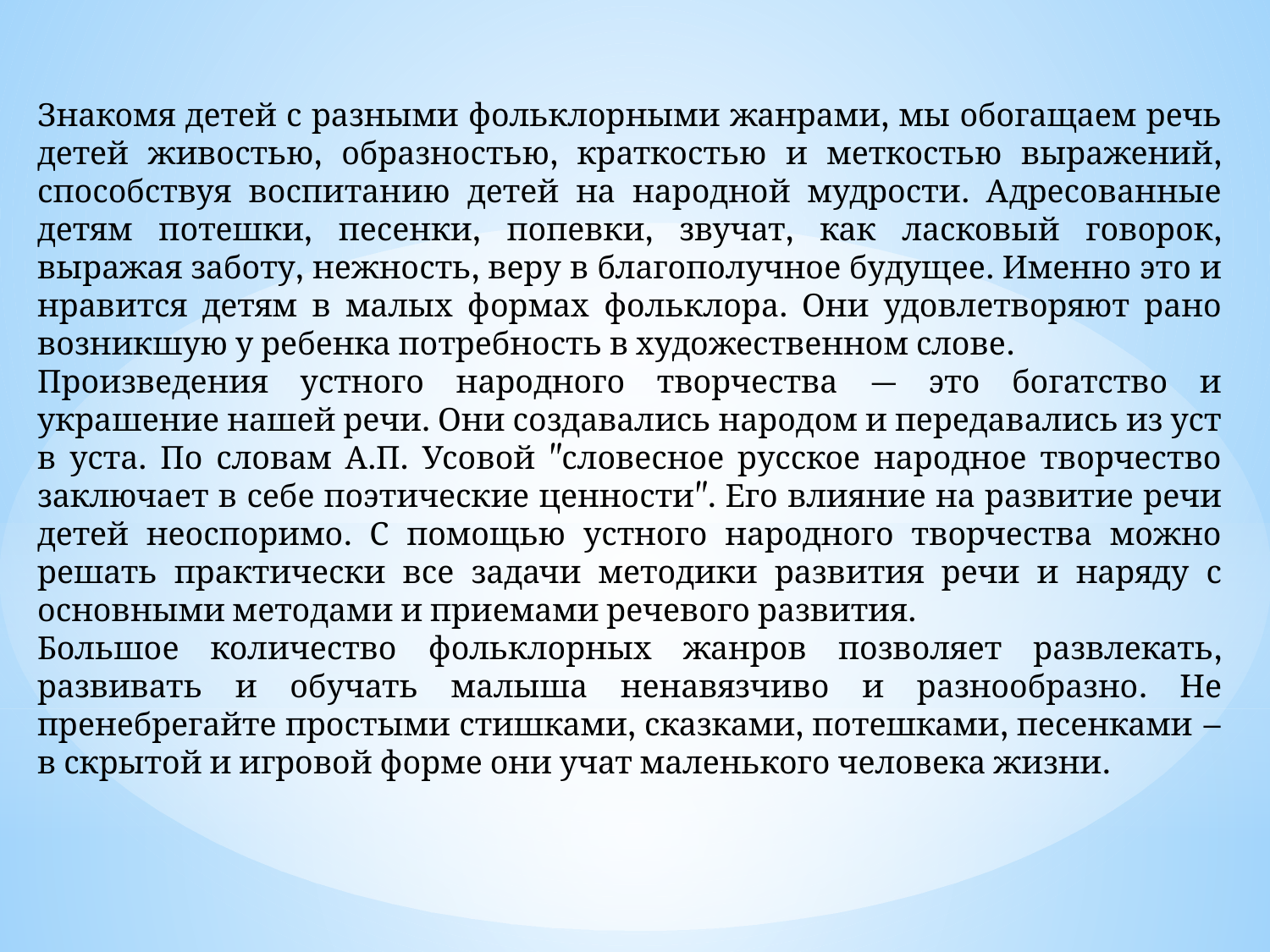

Знакомя детей с разными фольклорными жанрами, мы обогащаем речь детей живостью, образностью, краткостью и меткостью выражений, способствуя воспитанию детей на народной мудрости. Адресованные детям потешки, песенки, попевки, звучат, как ласковый говорок, выражая заботу, нежность, веру в благополучное будущее. Именно это и нравится детям в малых формах фольклора. Они удовлетворяют рано возникшую у ребенка потребность в художественном слове.
Произведения устного народного творчества — это богатство и украшение нашей речи. Они создавались народом и передавались из уст в уста. По словам А.П. Усовой "словесное русское народное творчество заключает в себе поэтические ценности". Его влияние на развитие речи детей неоспоримо. С помощью устного народного творчества можно решать практически все задачи методики развития речи и наряду с основными методами и приемами речевого развития.
Большое количество фольклорных жанров позволяет развлекать, развивать и обучать малыша ненавязчиво и разнообразно. Не пренебрегайте простыми стишками, сказками, потешками, песенками – в скрытой и игровой форме они учат маленького человека жизни.